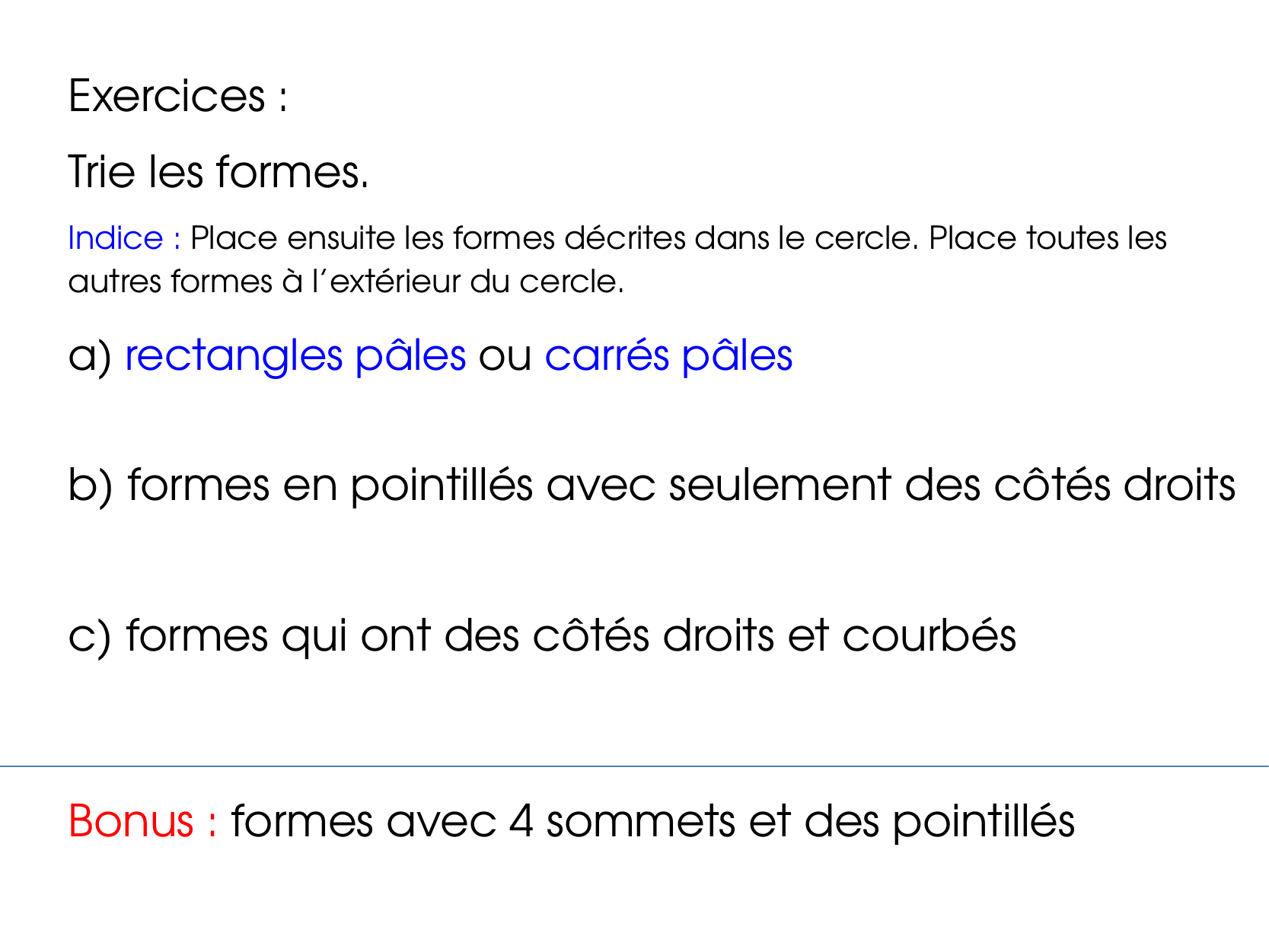

Exercices :
Trie les formes.
Indice : Place ensuite les formes décrites dans le cercle. Place toutes les autres formes à l’extérieur du cercle.
a) rectangles pâles ou carrés pâles
b) formes en pointillés avec seulement des côtés droits
c) formes qui ont des côtés droits et courbés
Bonus : formes avec 4 sommets et des pointillés